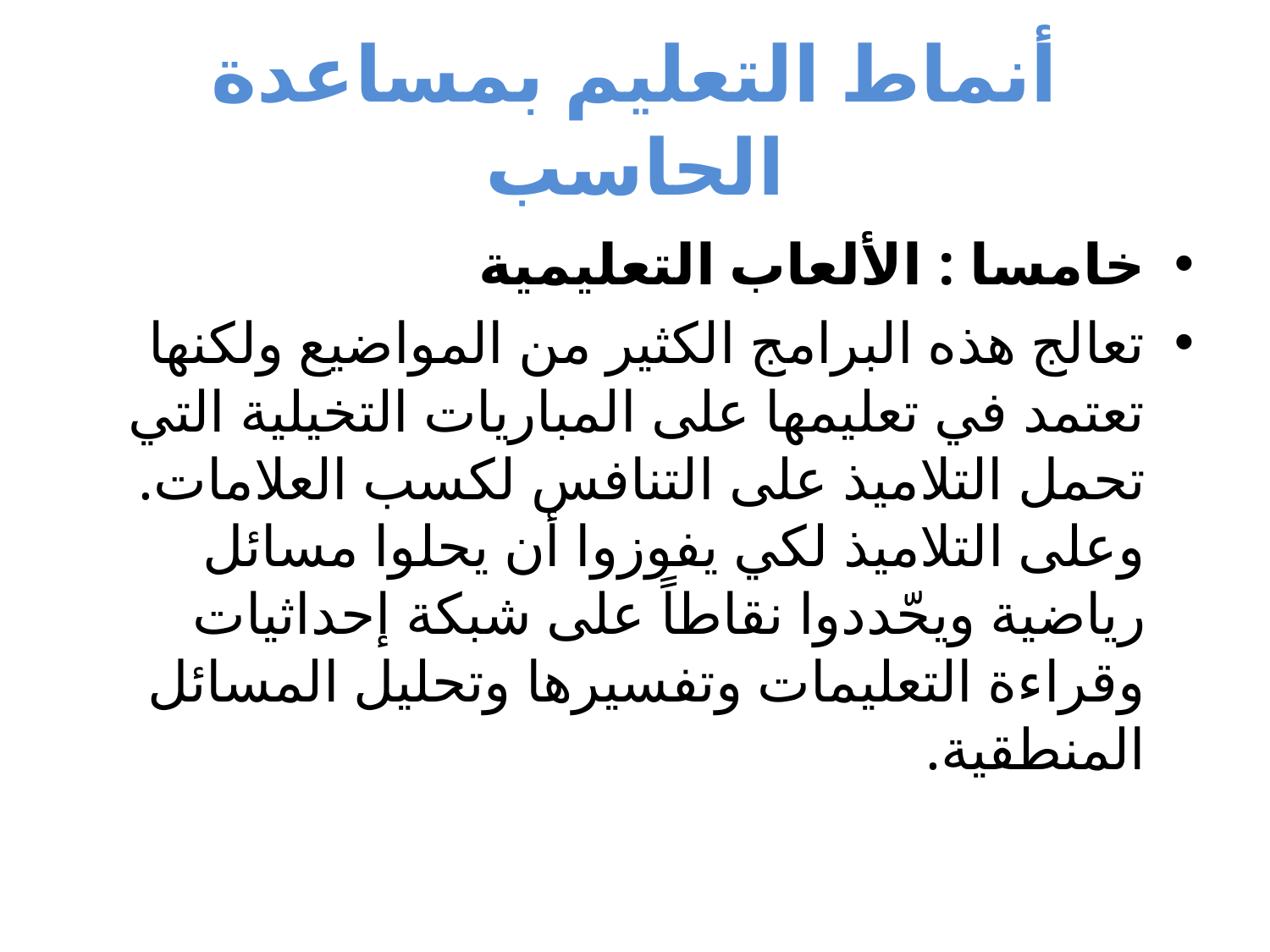

# أنماط التعليم بمساعدة الحاسب
خامسا : الألعاب التعليمية
تعالج هذه البرامج الكثير من المواضيع ولكنها تعتمد في تعليمها على المباريات التخيلية التي تحمل التلاميذ على التنافس لكسب العلامات. وعلى التلاميذ لكي يفوزوا أن يحلوا مسائل رياضية ويحّددوا نقاطاً على شبكة إحداثيات وقراءة التعليمات وتفسيرها وتحليل المسائل المنطقية.